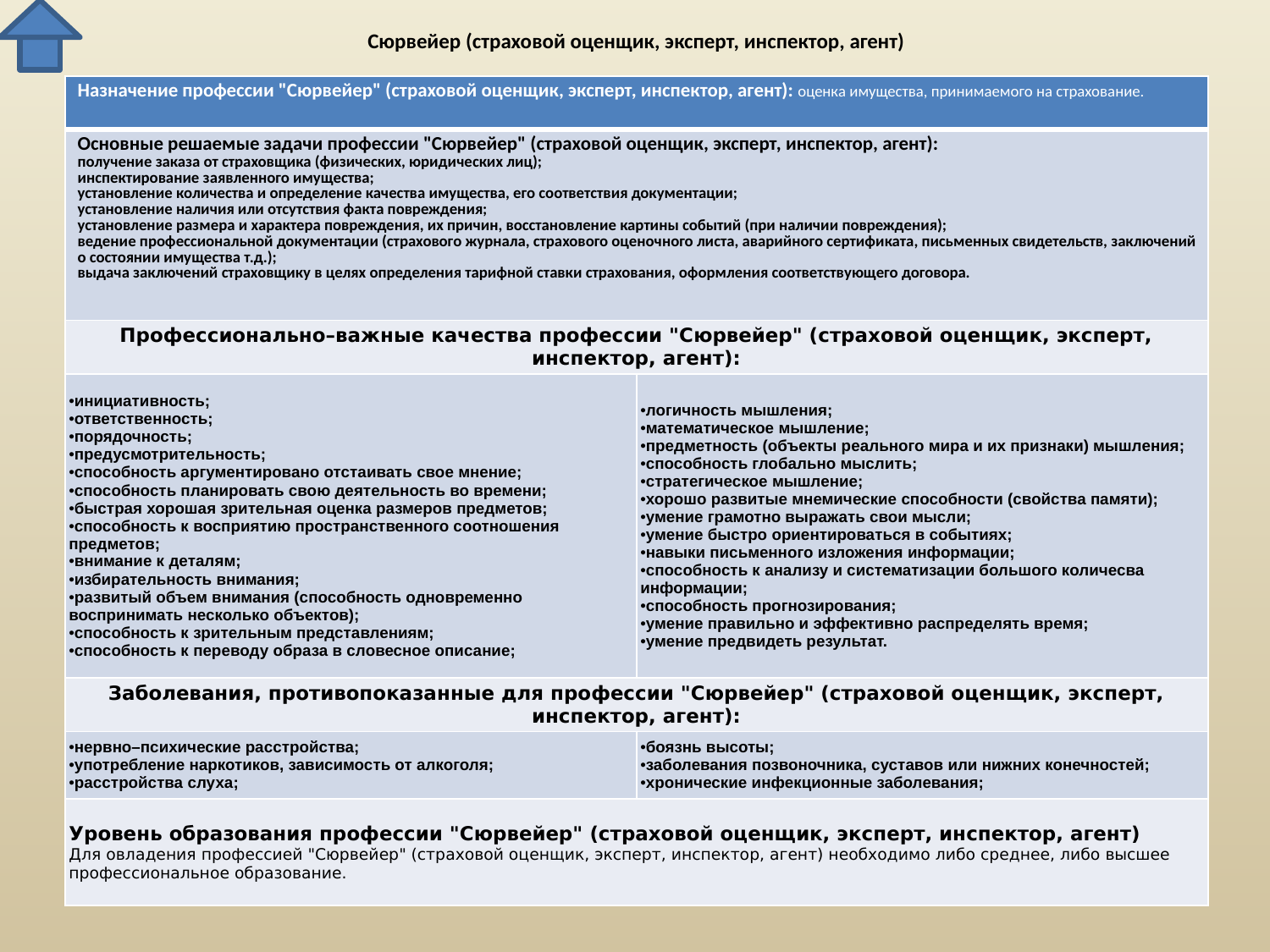

# Сюрвейер (страховой оценщик, эксперт, инспектор, агент)
| Назначение профессии "Сюрвейер" (страховой оценщик, эксперт, инспектор, агент): оценка имущества, принимаемого на страхование. |  |
| --- | --- |
| Основные решаемые задачи профессии "Сюрвейер" (страховой оценщик, эксперт, инспектор, агент): получение заказа от страховщика (физических, юридических лиц); инспектирование заявленного имущества; установление количества и определение качества имущества, его соответствия документации; установление наличия или отсутствия факта повреждения; установление размера и характера повреждения, их причин, восстановление картины событий (при наличии повреждения); ведение профессиональной документации (страхового журнала, страхового оценочного листа, аварийного сертификата, письменных свидетельств, заключений о состоянии имущества т.д.); выдача заключений страховщику в целях определения тарифной ставки страхования, оформления соответствующего договора. |  |
| Профессионально–важные качества профессии "Сюрвейер" (страховой оценщик, эксперт, инспектор, агент): |  |
| инициативность; ответственность; порядочность; предусмотрительность; способность аргументировано отстаивать свое мнение; способность планировать свою деятельность во времени; быстрая хорошая зрительная оценка размеров предметов; способность к восприятию пространственного соотношения предметов; внимание к деталям; избирательность внимания; развитый объем внимания (способность одновременно воспринимать несколько объектов); способность к зрительным представлениям; способность к переводу образа в словесное описание; | логичность мышления; математическое мышление; предметность (объекты реального мира и их признаки) мышления; способность глобально мыслить; стратегическое мышление; хорошо развитые мнемические способности (свойства памяти); умение грамотно выражать свои мысли; умение быстро ориентироваться в событиях; навыки письменного изложения информации; способность к анализу и систематизации большого количесва информации; способность прогнозирования; умение правильно и эффективно распределять время; умение предвидеть результат. |
| Заболевания, противопоказанные для профессии "Сюрвейер" (страховой оценщик, эксперт, инспектор, агент): |  |
| нервно–психические расстройства; употребление наркотиков, зависимость от алкоголя; расстройства слуха; | боязнь высоты; заболевания позвоночника, суставов или нижних конечностей; хронические инфекционные заболевания; |
| Уровень образования профессии "Сюрвейер" (страховой оценщик, эксперт, инспектор, агент) Для овладения профессией "Сюрвейер" (страховой оценщик, эксперт, инспектор, агент) необходимо либо среднее, либо высшее профессиональное образование. |  |